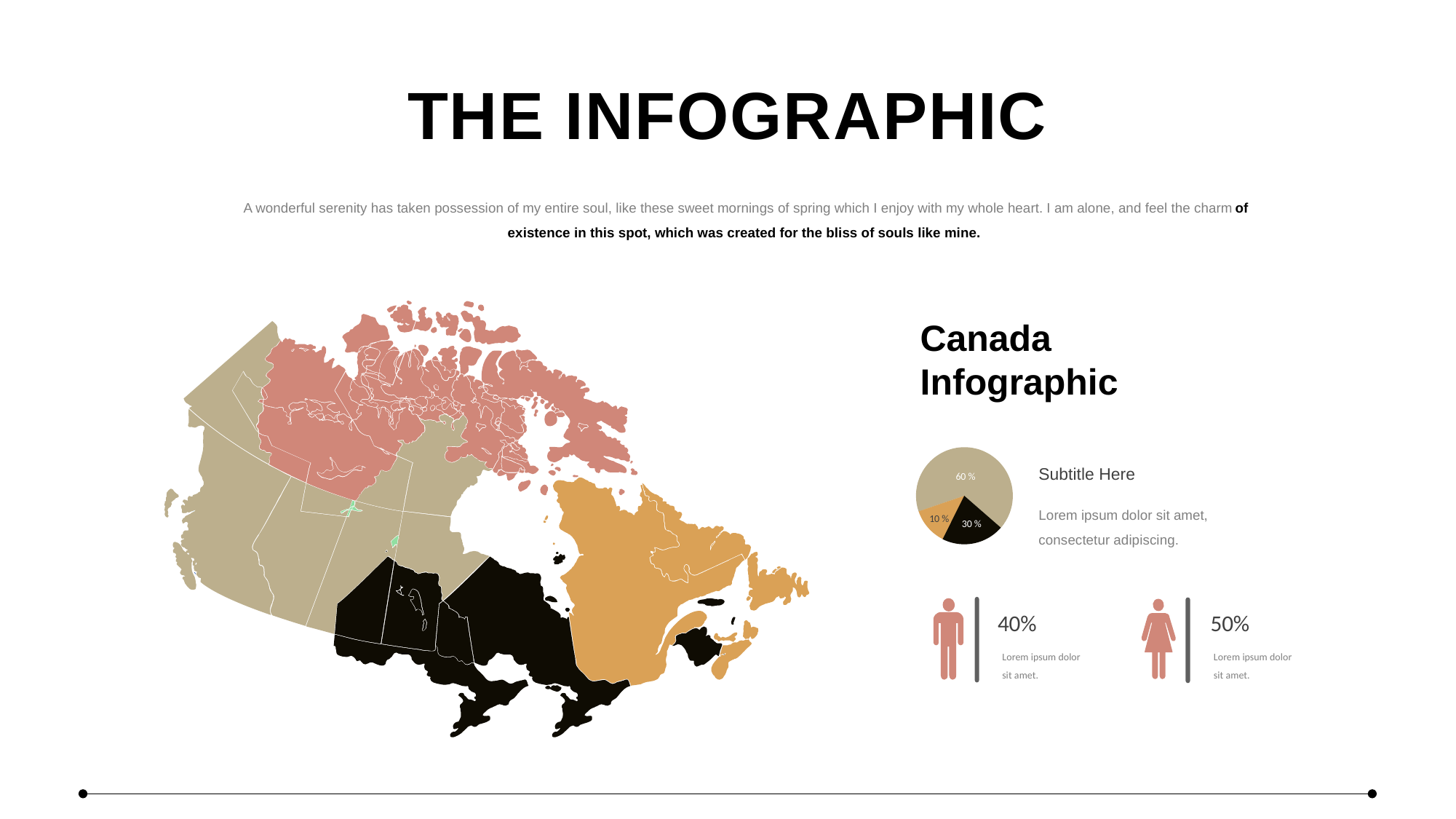

THE INFOGRAPHIC
A wonderful serenity has taken possession of my entire soul, like these sweet mornings of spring which I enjoy with my whole heart. I am alone, and feel the charm of existence in this spot, which was created for the bliss of souls like mine.

Canada Infographic

60 %
10 %
30 %
Subtitle Here
Lorem ipsum dolor sit amet, consectetur adipiscing.

40%
50%
Lorem ipsum dolor sit amet.
Lorem ipsum dolor sit amet.